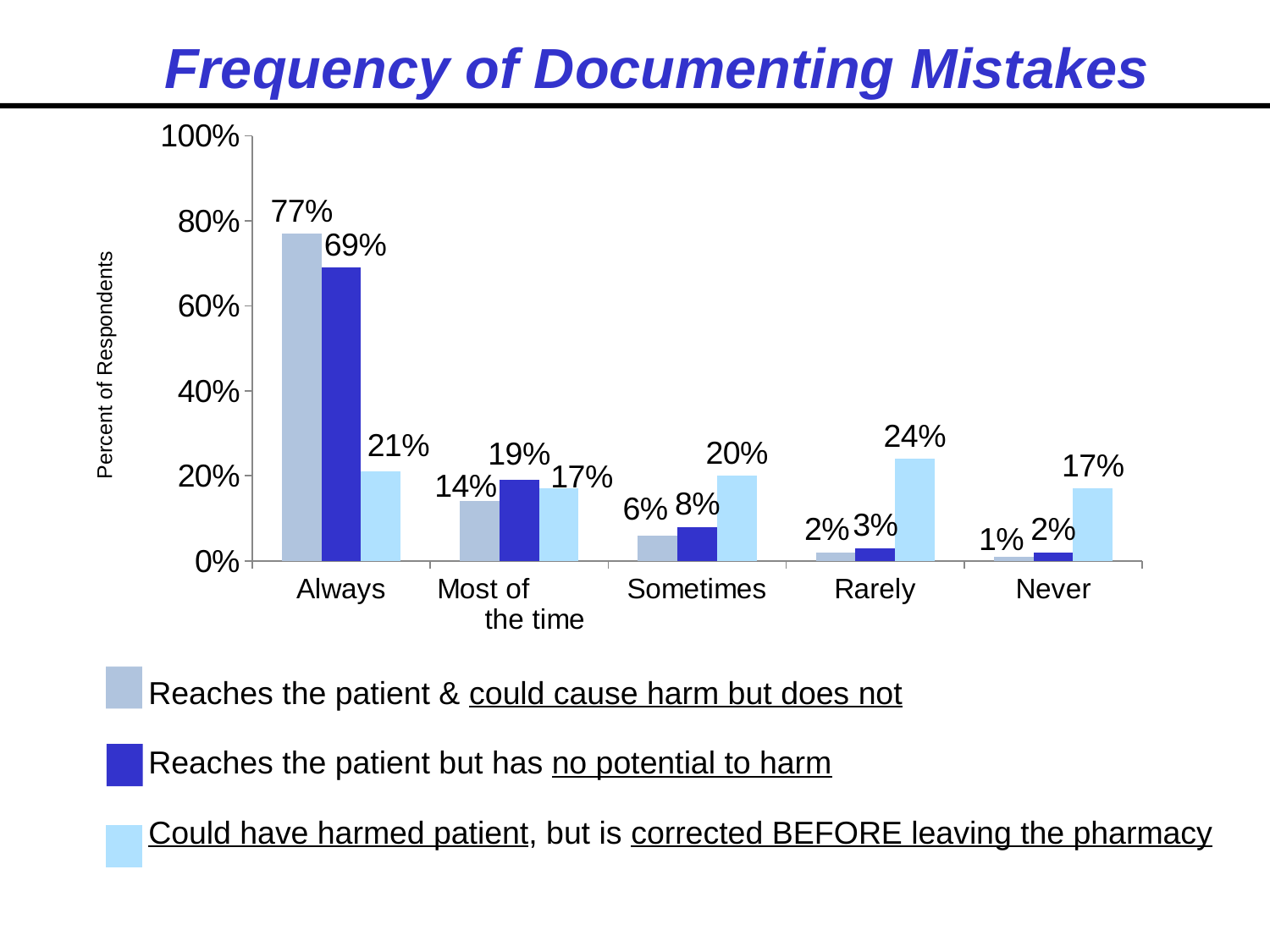

Frequency of Documenting Mistakes

### Chart

| Category | Series 1 | Series 2 | Series 3 |
|---|---|---|---|
| Always | 0.7700000000000007 | 0.6900000000000005 | 0.21000000000000013 |
| Most of              the time | 0.14 | 0.19 | 0.17 |
| Sometimes | 0.06000000000000003 | 0.08000000000000004 | 0.2 |
| Rarely | 0.02000000000000001 | 0.030000000000000002 | 0.24000000000000013 |
| Never | 0.010000000000000005 | 0.02000000000000001 | 0.17 |
Percent of Respondents

Reaches the patient & could cause harm but does not
Reaches the patient but has no potential to harm
Could have harmed patient, but is corrected BEFORE leaving the pharmacy